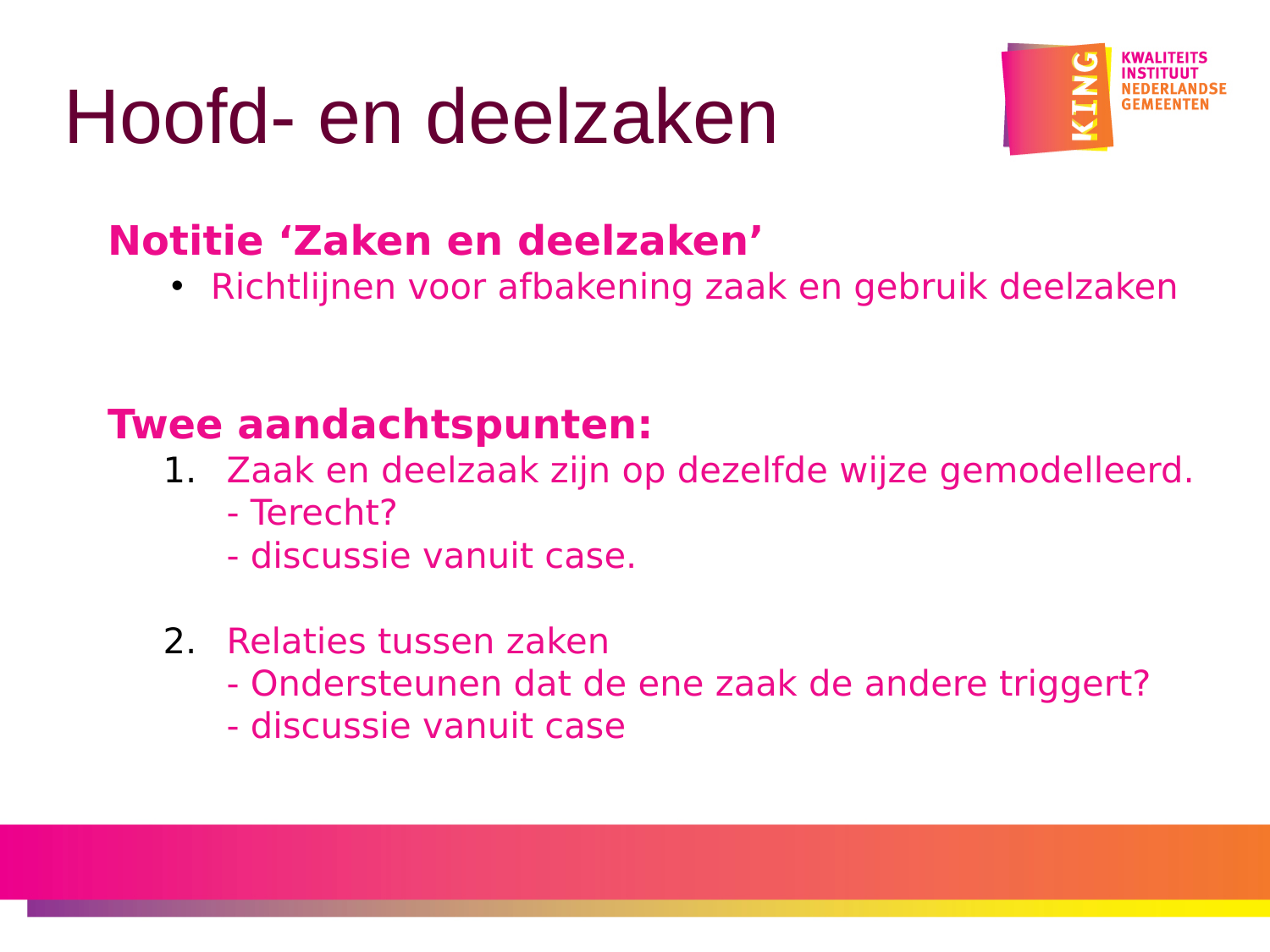

# Hoofd- en deelzaken
Notitie ‘Zaken en deelzaken’
Richtlijnen voor afbakening zaak en gebruik deelzaken

Twee aandachtspunten:
Zaak en deelzaak zijn op dezelfde wijze gemodelleerd.
- Terecht?
- discussie vanuit case.
Relaties tussen zaken
- Ondersteunen dat de ene zaak de andere triggert?
- discussie vanuit case